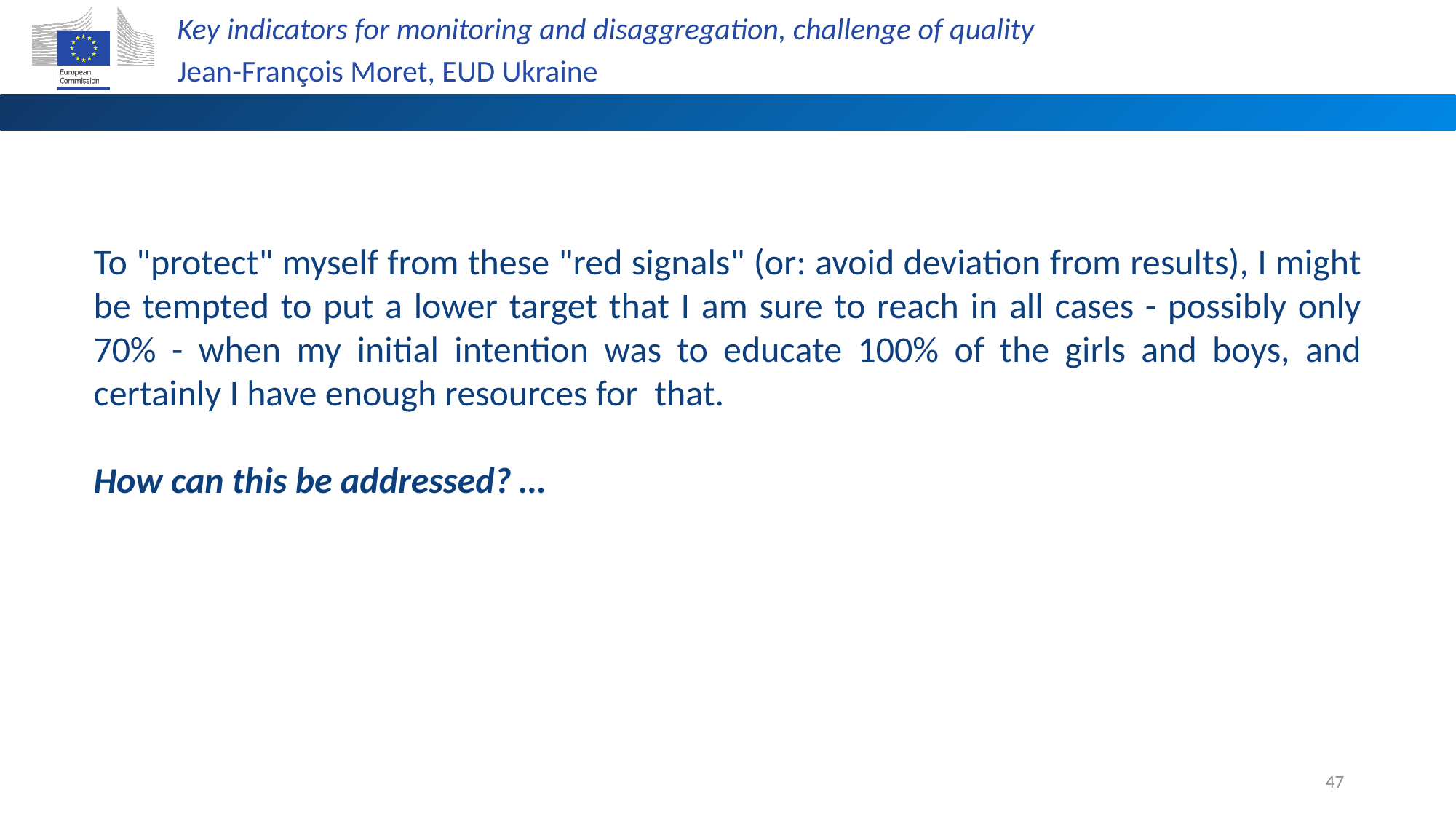

Key indicators for monitoring and disaggregation, challenge of quality
Jean-François Moret, EUD Ukraine
To "protect" myself from these "red signals" (or: avoid deviation from results), I might be tempted to put a lower target that I am sure to reach in all cases - possibly only 70% - when my initial intention was to educate 100% of the girls and boys, and certainly I have enough resources for  that.

How can this be addressed? …

47